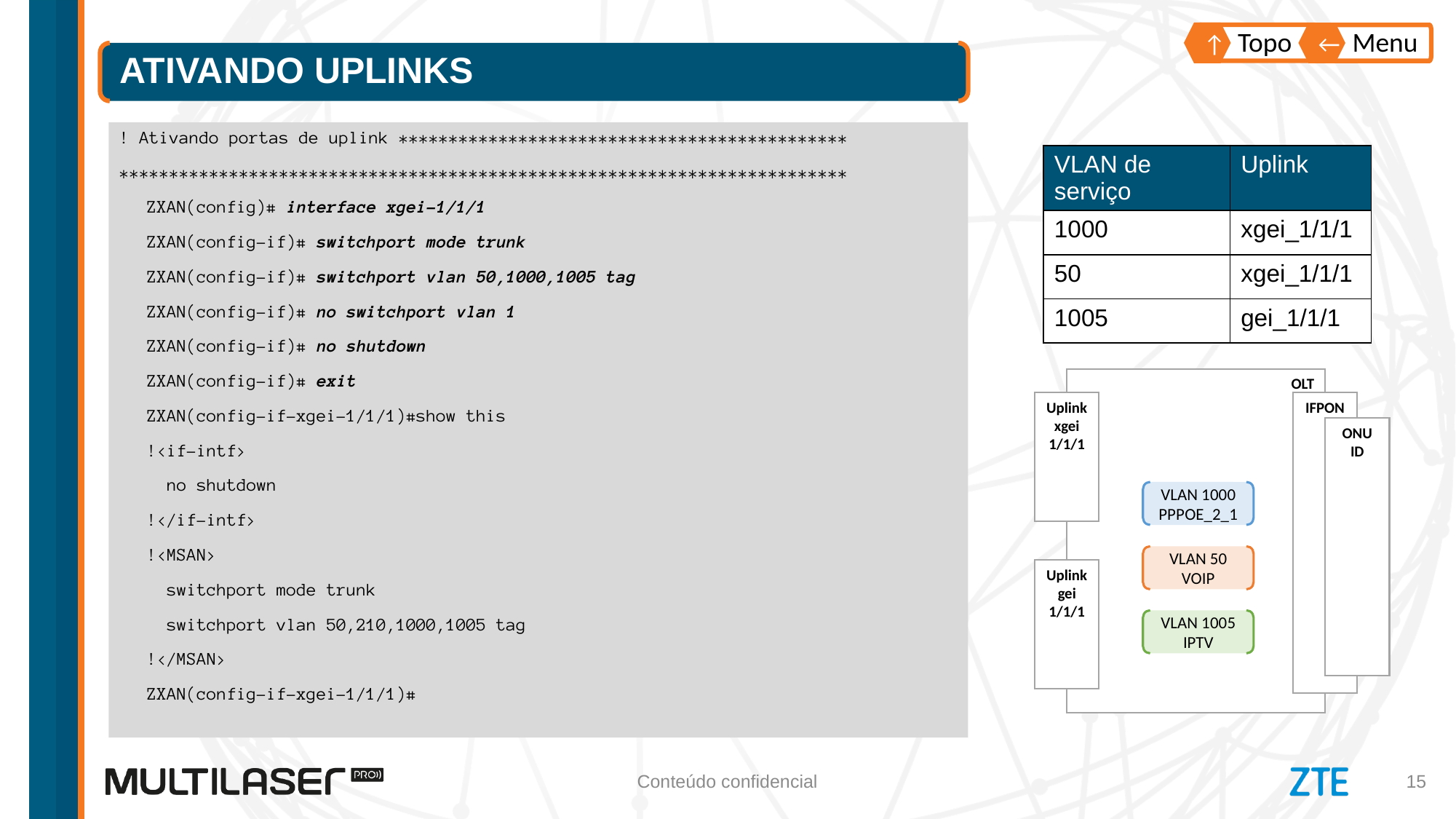

Topo
↑
Menu
←
# Ativando uplinks
! Ativando portas de uplink *********************************************
*************************************************************************
ZXAN(config)# interface xgei-1/1/1
ZXAN(config-if)# switchport mode trunk
ZXAN(config-if)# switchport vlan 50,1000,1005 tag
ZXAN(config-if)# no switchport vlan 1
ZXAN(config-if)# no shutdown
ZXAN(config-if)# exit
ZXAN(config-if-xgei-1/1/1)#show this
!<if-intf>
  no shutdown
!</if-intf>
!<MSAN>
  switchport mode trunk
  switchport vlan 50,210,1000,1005 tag
!</MSAN>
ZXAN(config-if-xgei-1/1/1)#

| VLAN de serviço | Uplink |
| --- | --- |
| 1000 | xgei\_1/1/1 |
| 50 | xgei\_1/1/1 |
| 1005 | gei\_1/1/1 |
OLT
IFPON
ONU
ID
Uplink
xgei
1/1/1
VLAN 1000
PPPOE_2_1
VLAN 50
VOIP
VLAN 1005
IPTV
Uplink
gei
1/1/1
Conteúdo confidencial
15